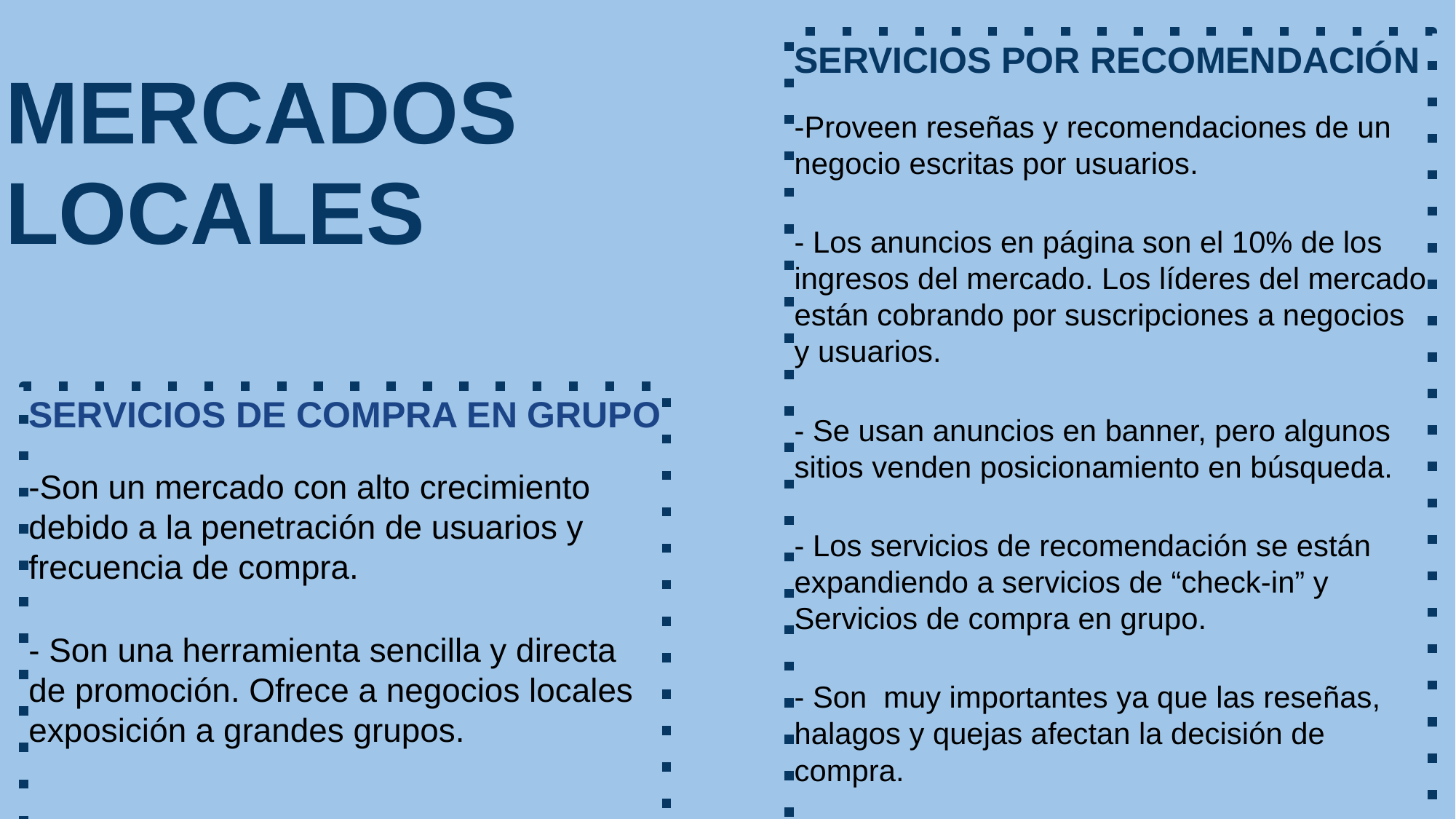

SERVICIOS POR RECOMENDACIÓN

-Proveen reseñas y recomendaciones de un negocio escritas por usuarios.
- Los anuncios en página son el 10% de los ingresos del mercado. Los líderes del mercado están cobrando por suscripciones a negocios y usuarios.
- Se usan anuncios en banner, pero algunos sitios venden posicionamiento en búsqueda.
- Los servicios de recomendación se están expandiendo a servicios de “check-in” y Servicios de compra en grupo.
- Son  muy importantes ya que las reseñas, halagos y quejas afectan la decisión de compra.

# MERCADOS LOCALES
SERVICIOS DE COMPRA EN GRUPO

-Son un mercado con alto crecimiento debido a la penetración de usuarios y frecuencia de compra.
- Son una herramienta sencilla y directa de promoción. Ofrece a negocios locales exposición a grandes grupos.